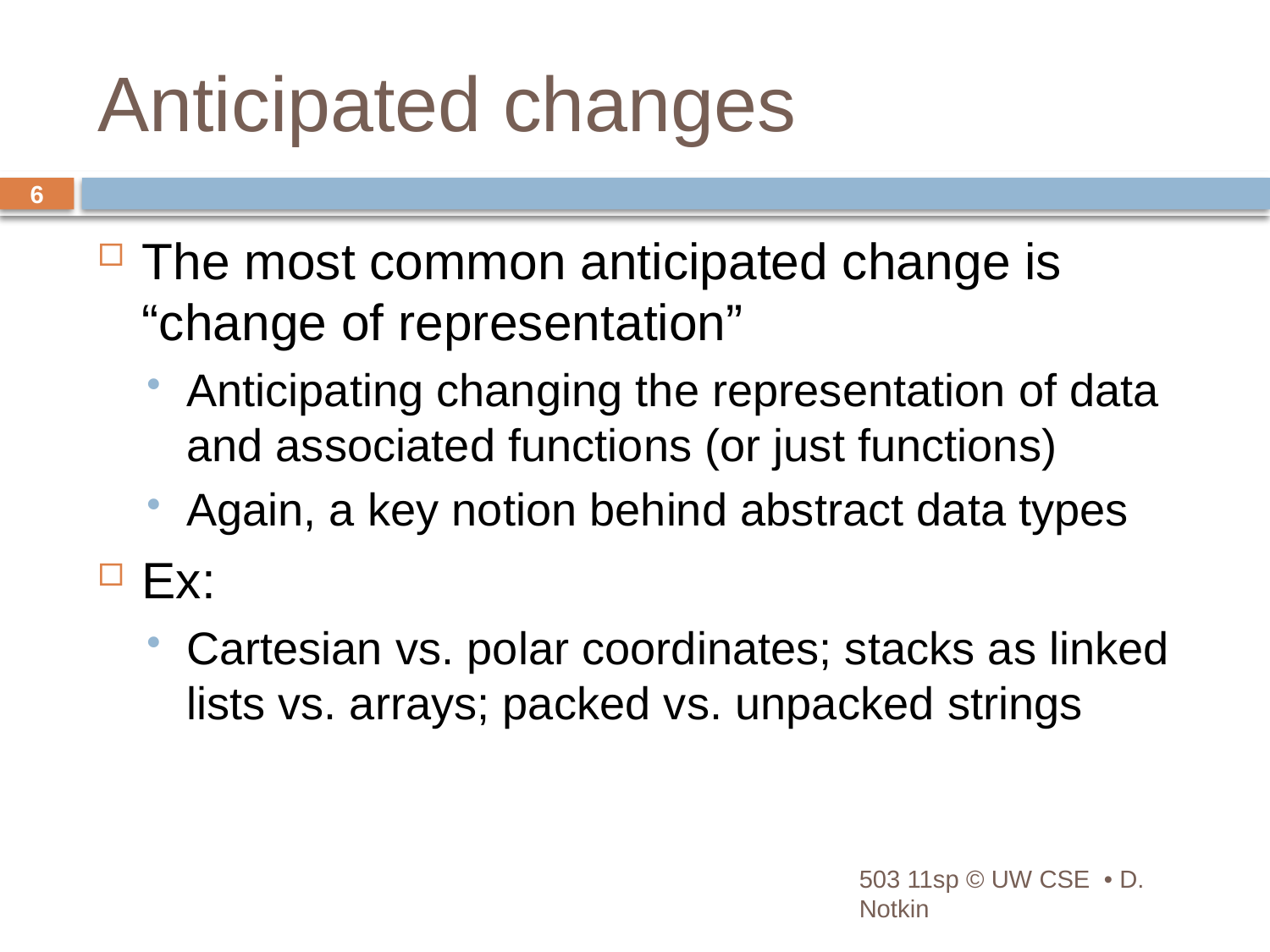

# Anticipated changes
6
The most common anticipated change is “change of representation”
Anticipating changing the representation of data and associated functions (or just functions)
Again, a key notion behind abstract data types
Ex:
Cartesian vs. polar coordinates; stacks as linked lists vs. arrays; packed vs. unpacked strings
503 11sp © UW CSE  • D. Notkin